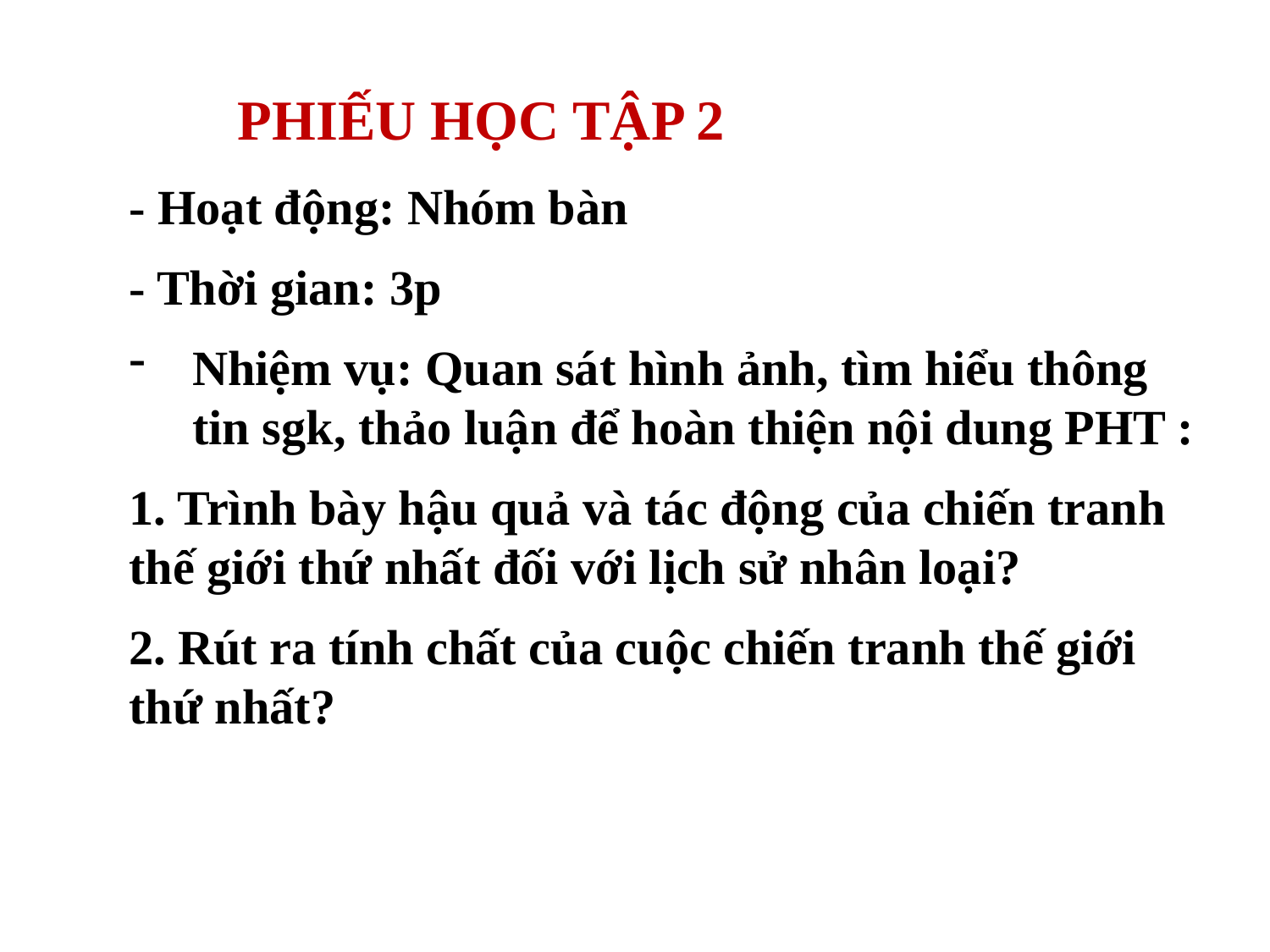

# PHIẾU HỌC TẬP 2
- Hoạt động: Nhóm bàn
- Thời gian: 3p
Nhiệm vụ: Quan sát hình ảnh, tìm hiểu thông tin sgk, thảo luận để hoàn thiện nội dung PHT :
1. Trình bày hậu quả và tác động của chiến tranh thế giới thứ nhất đối với lịch sử nhân loại?
2. Rút ra tính chất của cuộc chiến tranh thế giới thứ nhất?